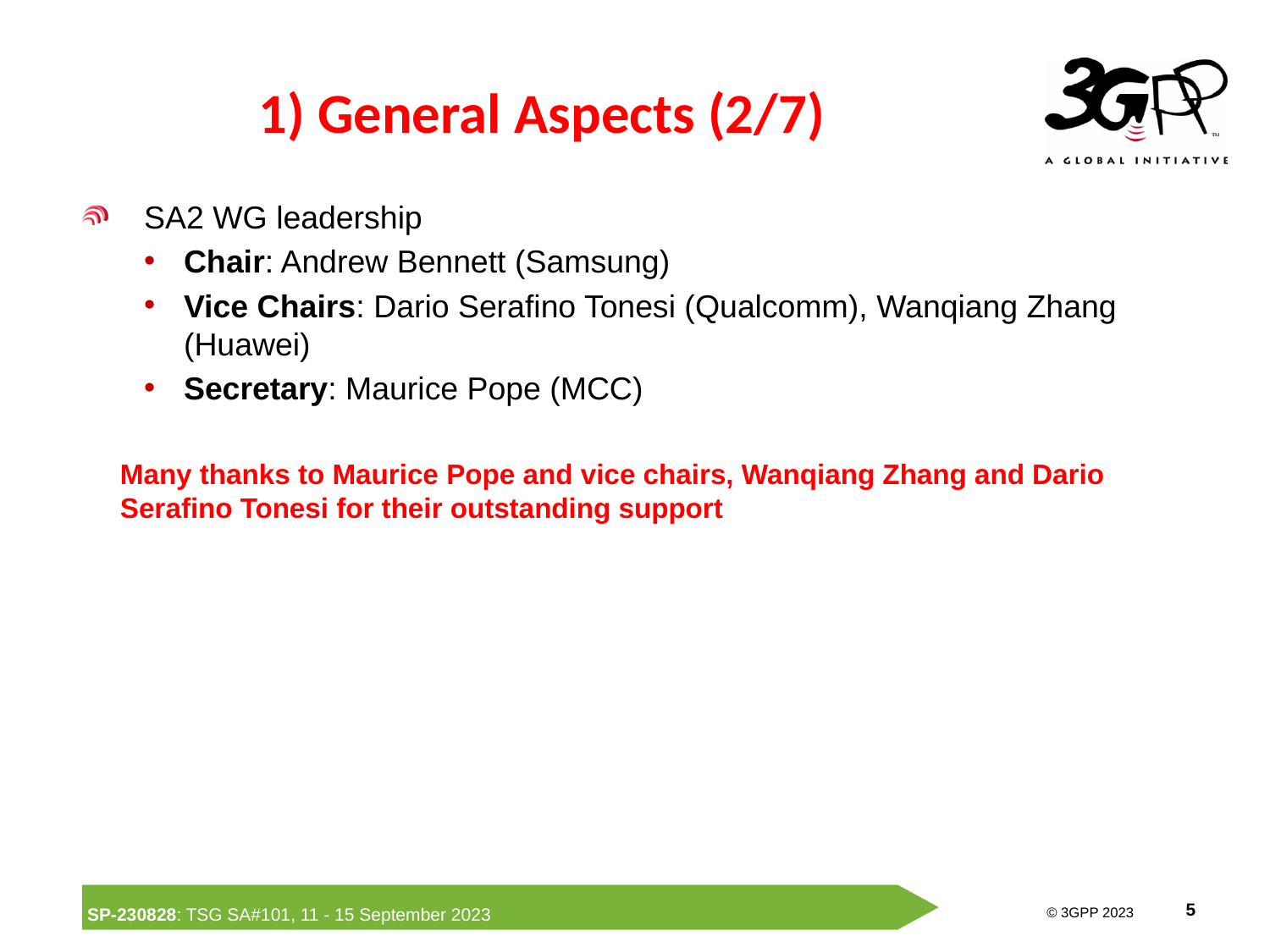

# 1) General Aspects (2/7)
SA2 WG leadership
Chair: Andrew Bennett (Samsung)
Vice Chairs: Dario Serafino Tonesi (Qualcomm), Wanqiang Zhang (Huawei)
Secretary: Maurice Pope (MCC)

Many thanks to Maurice Pope and vice chairs, Wanqiang Zhang and Dario Serafino Tonesi for their outstanding support